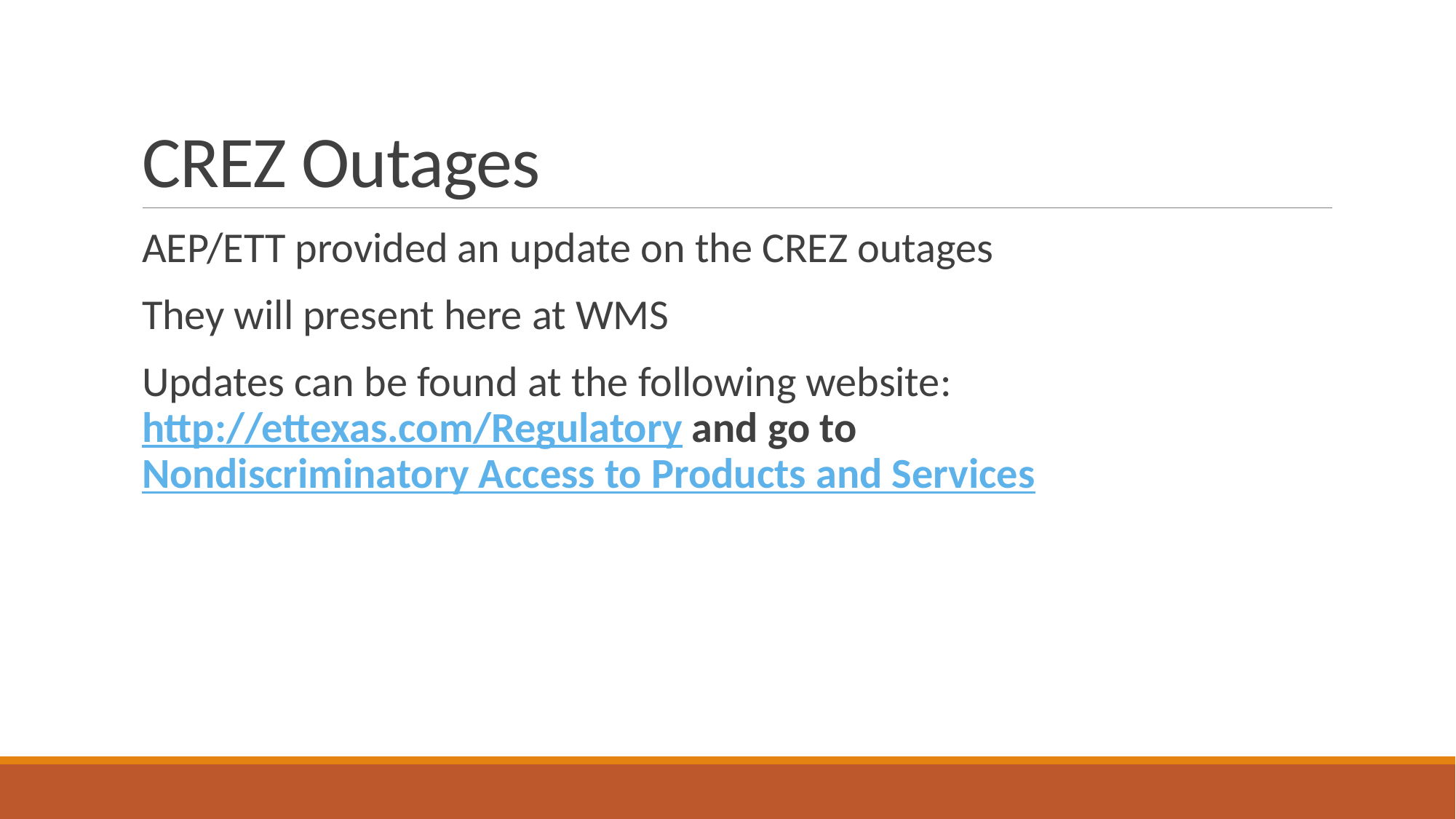

# CREZ Outages
AEP/ETT provided an update on the CREZ outages
They will present here at WMS
Updates can be found at the following website:    http://ettexas.com/Regulatory and go to Nondiscriminatory Access to Products and Services